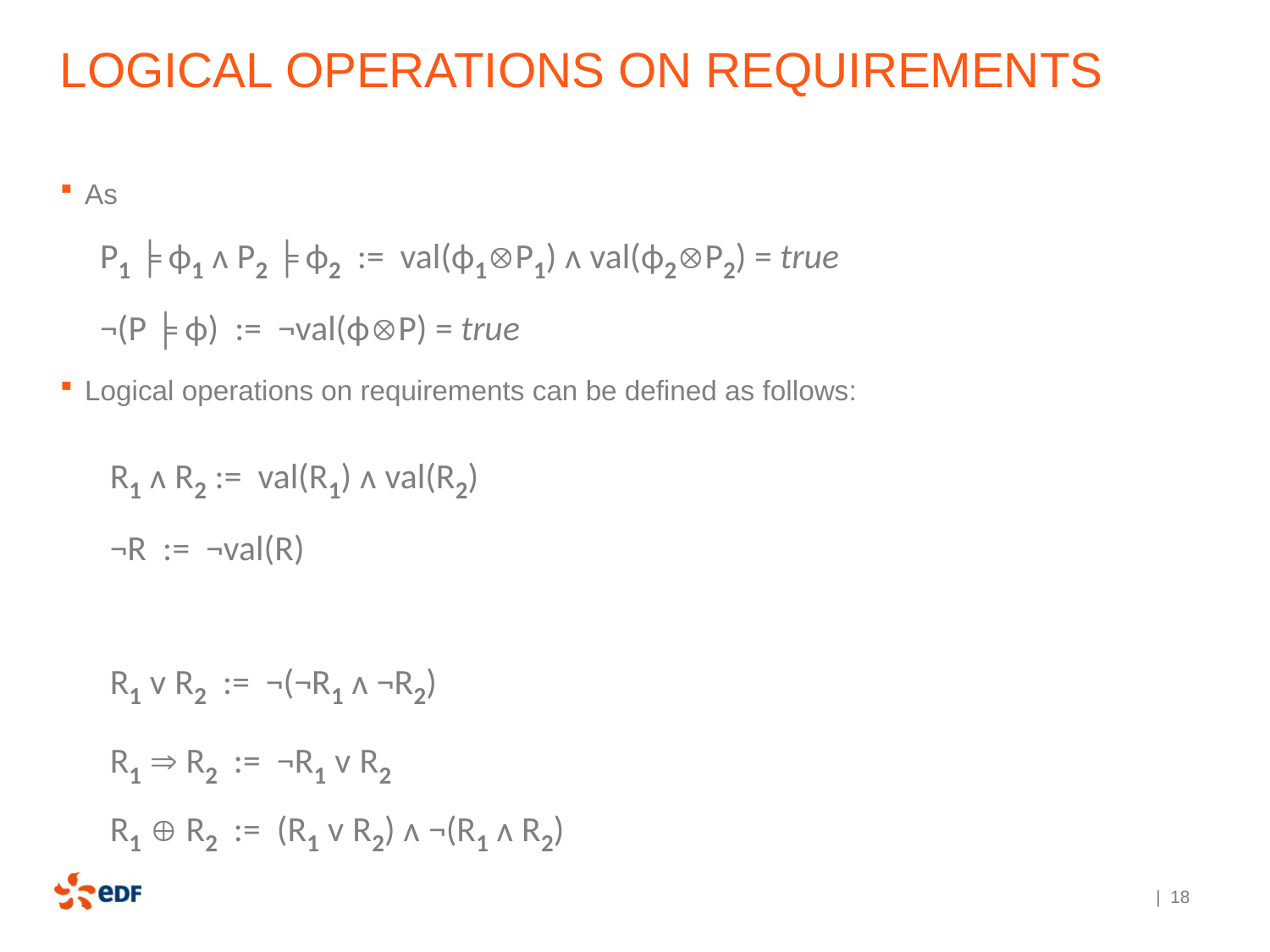

# Logical operations on requirements
As

Logical operations on requirements can be defined as follows:
P1 ╞ ϕ1 ᴧ P2 ╞ ϕ2  :=  val(ϕ1⊗P1) ᴧ val(ϕ2⊗P2) = true
¬(P ╞ ϕ)  :=  ¬val(ϕ⊗P) = true
R1 ᴧ R2 :=  val(R1) ᴧ val(R2)
¬R  :=  ¬val(R)

R1 ᴠ R2  :=  ¬(¬R1 ᴧ ¬R2)
R1 ⇒ R2  :=  ¬R1 ᴠ R2
R1 ⊕ R2  :=  (R1 ᴠ R2) ᴧ ¬(R1 ᴧ R2)